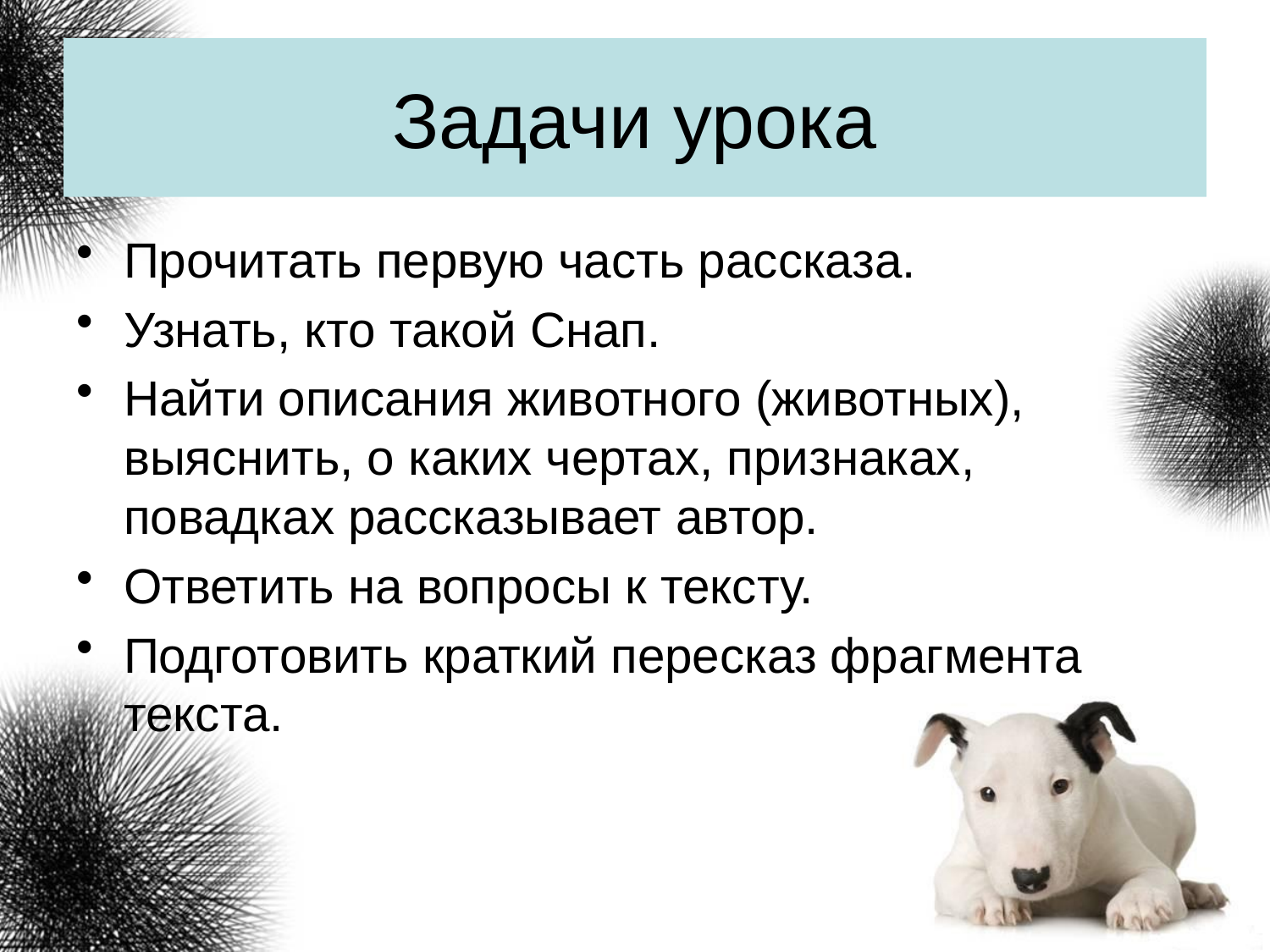

# Задачи урока
Прочитать первую часть рассказа.
Узнать, кто такой Снап.
Найти описания животного (животных), выяснить, о каких чертах, признаках, повадках рассказывает автор.
Ответить на вопросы к тексту.
Подготовить краткий пересказ фрагмента текста.